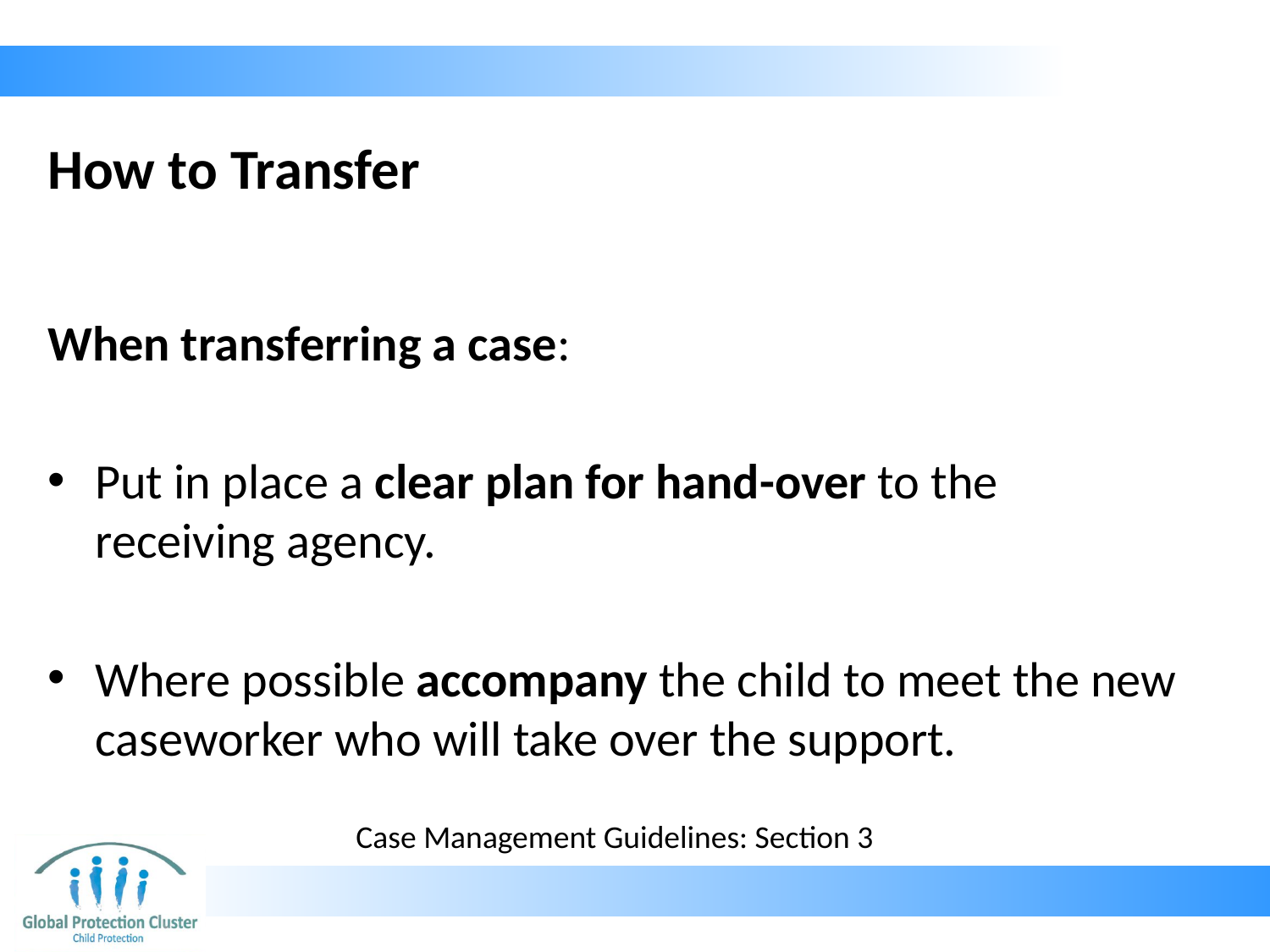

# How to Transfer

When transferring a case:

Put in place a clear plan for hand-over to the receiving agency.

Where possible accompany the child to meet the new caseworker who will take over the support.

Case Management Guidelines: Section 3